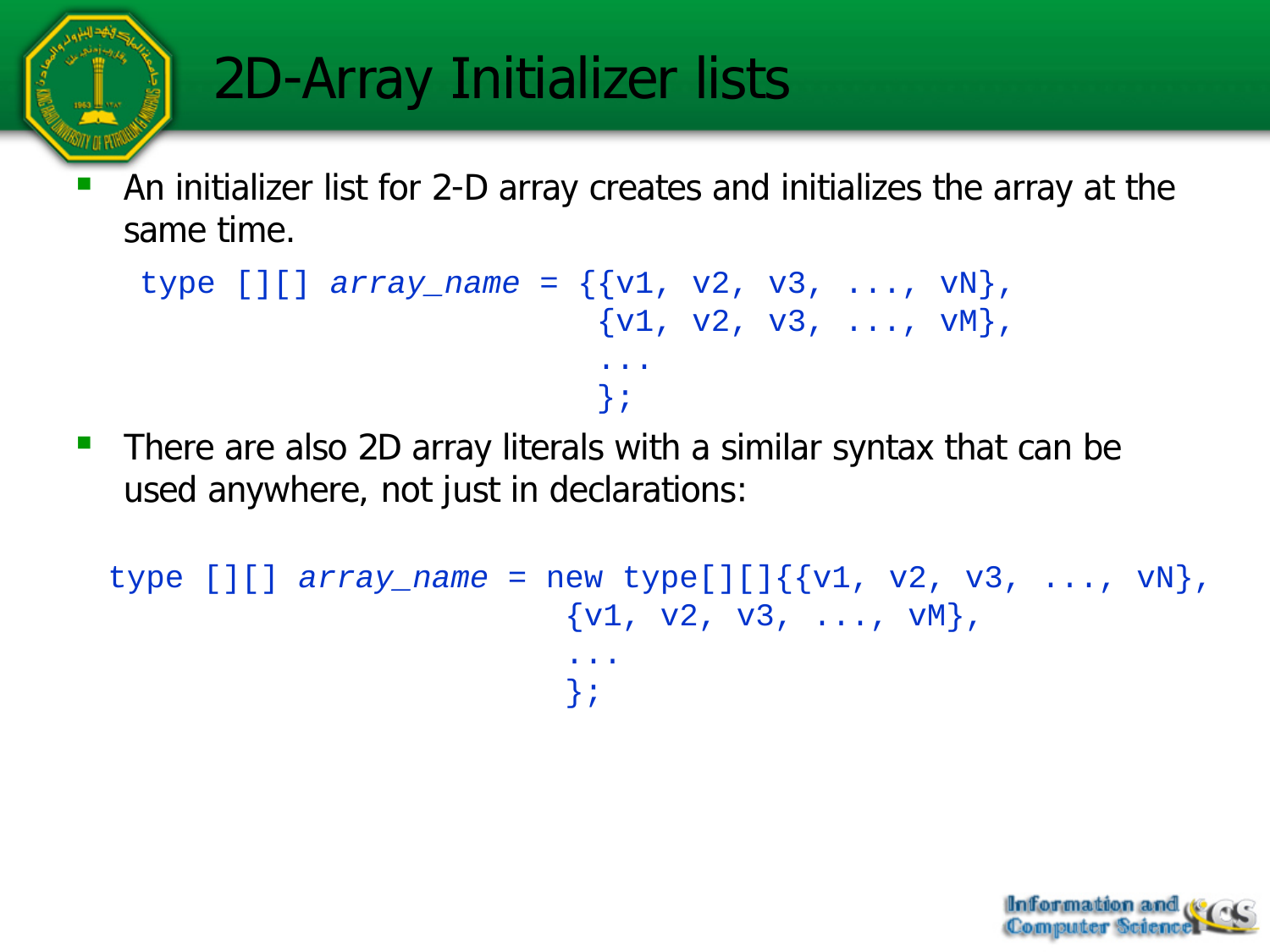

# 2D-Array Initializer lists
An initializer list for 2-D array creates and initializes the array at the same time.

There are also 2D array literals with a similar syntax that can be used anywhere, not just in declarations:

type [][] array_name = {{v1, v2, v3, ..., vN},
                        {v1, v2, v3, ..., vM},
                        ...
                        };
type [][] array_name = new type[][]{{v1, v2, v3, ..., vN},
                        {v1, v2, v3, ..., vM},
                        ...
                        };